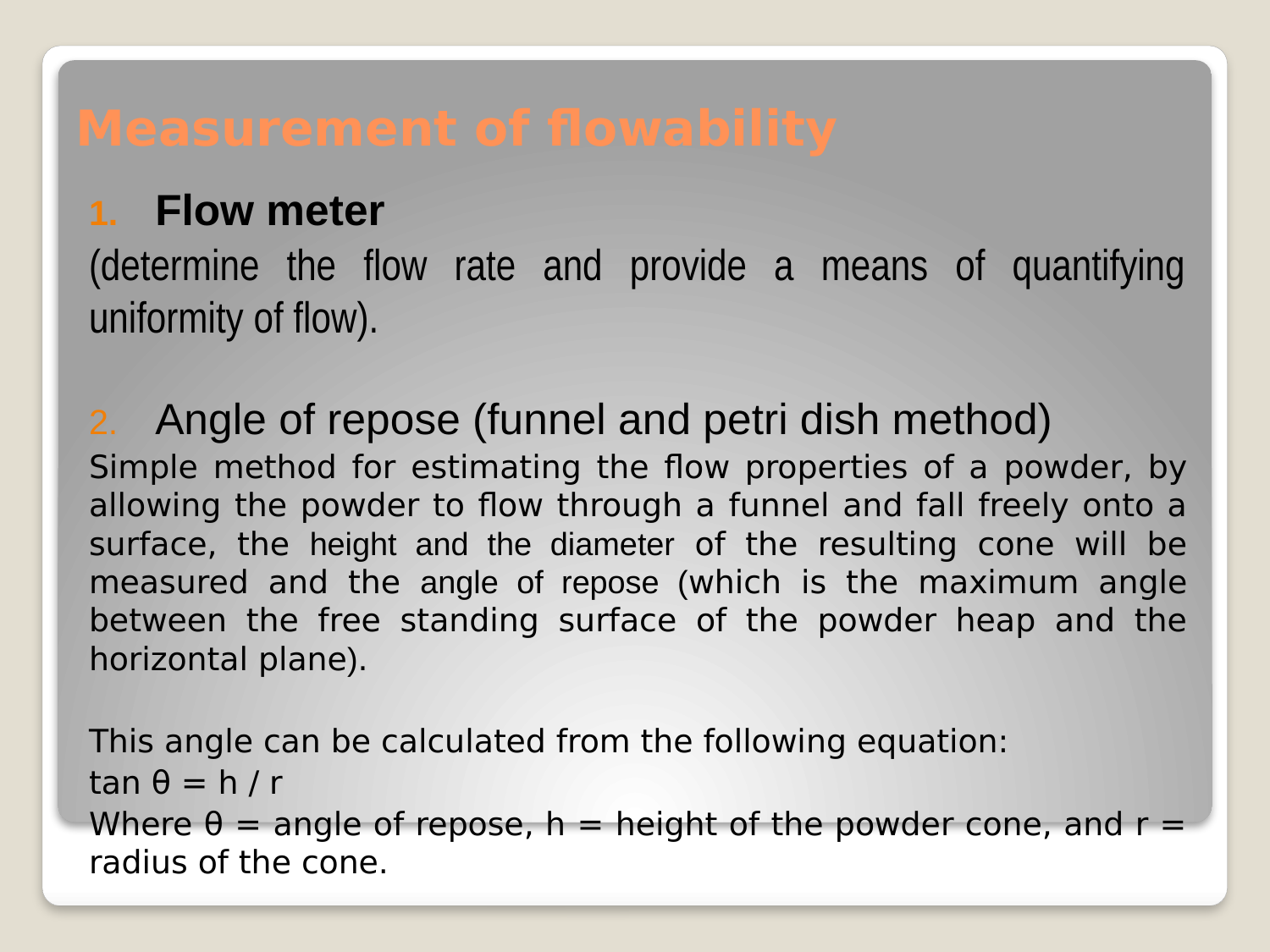

# Measurement of flowability
Flow meter
(determine the flow rate and provide a means of quantifying uniformity of flow).

Angle of repose (funnel and petri dish method)
Simple method for estimating the flow properties of a powder, by allowing the powder to flow through a funnel and fall freely onto a surface, the height and the diameter of the resulting cone will be measured and the angle of repose (which is the maximum angle between the free standing surface of the powder heap and the horizontal plane).

This angle can be calculated from the following equation:
tan θ = h / r
Where θ = angle of repose, h = height of the powder cone, and r = radius of the cone.